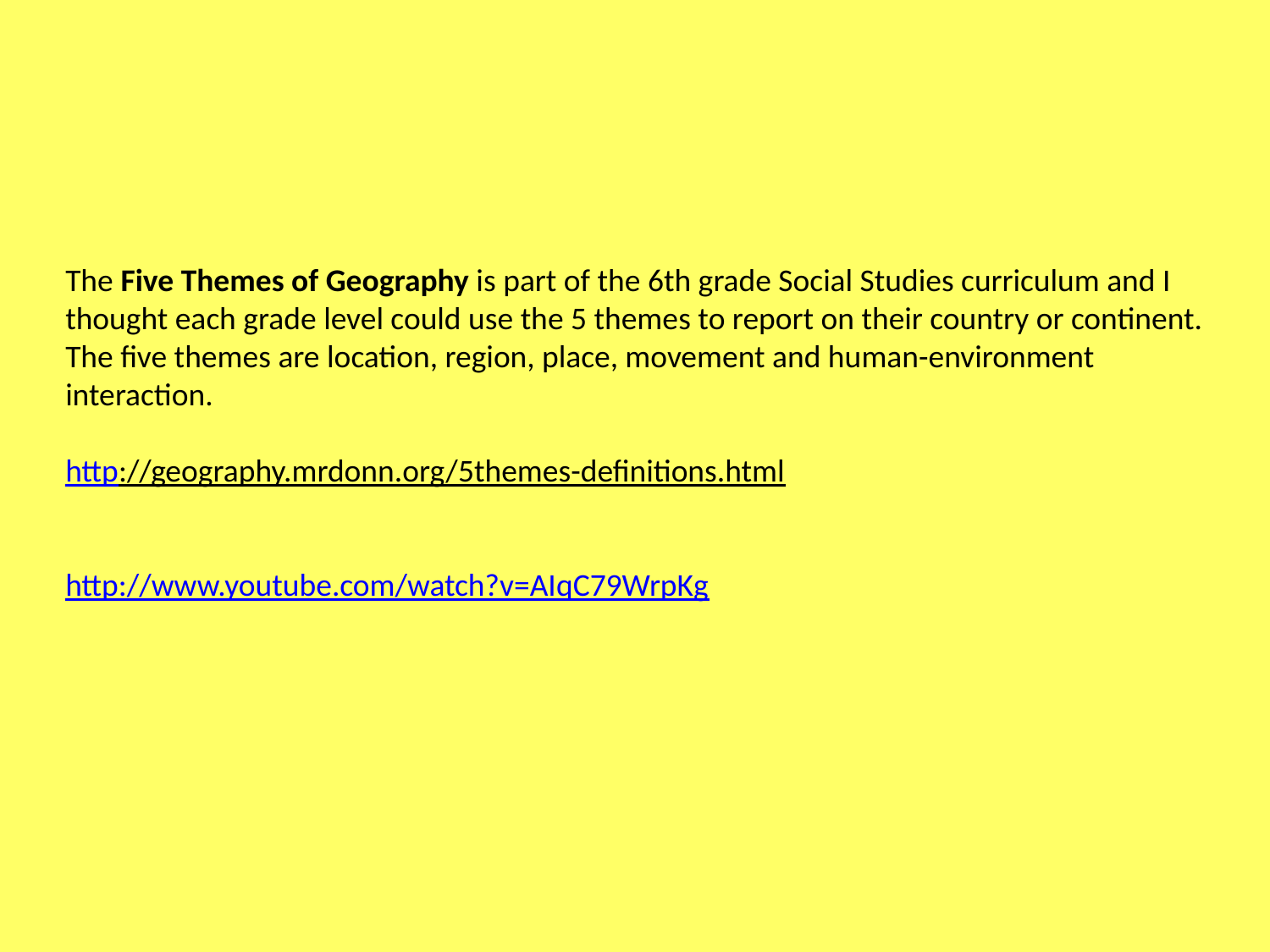

The Five Themes of Geography is part of the 6th grade Social Studies curriculum and I thought each grade level could use the 5 themes to report on their country or continent. The five themes are location, region, place, movement and human-environment interaction.

http://geography.mrdonn.org/5themes-definitions.html
http://www.youtube.com/watch?v=AIqC79WrpKg